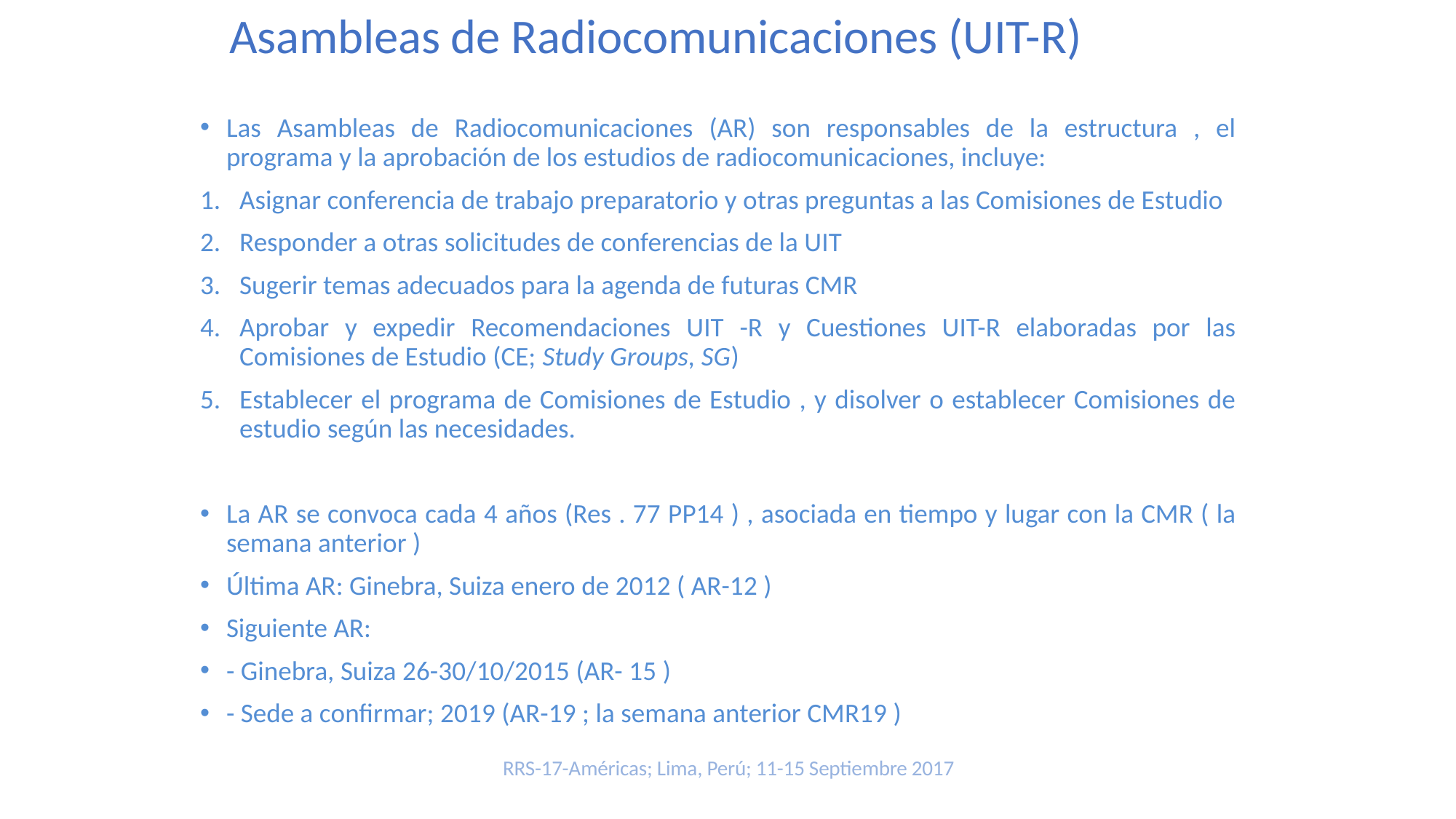

Asambleas de Radiocomunicaciones (UIT-R)
Las Asambleas de Radiocomunicaciones (AR) son responsables de la estructura , el programa y la aprobación de los estudios de radiocomunicaciones, incluye:
Asignar conferencia de trabajo preparatorio y otras preguntas a las Comisiones de Estudio
Responder a otras solicitudes de conferencias de la UIT
Sugerir temas adecuados para la agenda de futuras CMR
Aprobar y expedir Recomendaciones UIT -R y Cuestiones UIT-R elaboradas por las Comisiones de Estudio (CE; Study Groups, SG)
Establecer el programa de Comisiones de Estudio , y disolver o establecer Comisiones de estudio según las necesidades.

La AR se convoca cada 4 años (Res . 77 PP14 ) , asociada en tiempo y lugar con la CMR ( la semana anterior )
Última AR: Ginebra, Suiza enero de 2012 ( AR-12 )
Siguiente AR:
- Ginebra, Suiza 26-30/10/2015 (AR- 15 )
- Sede a confirmar; 2019 (AR-19 ; la semana anterior CMR19 )
RRS-17-Américas; Lima, Perú; 11-15 Septiembre 2017